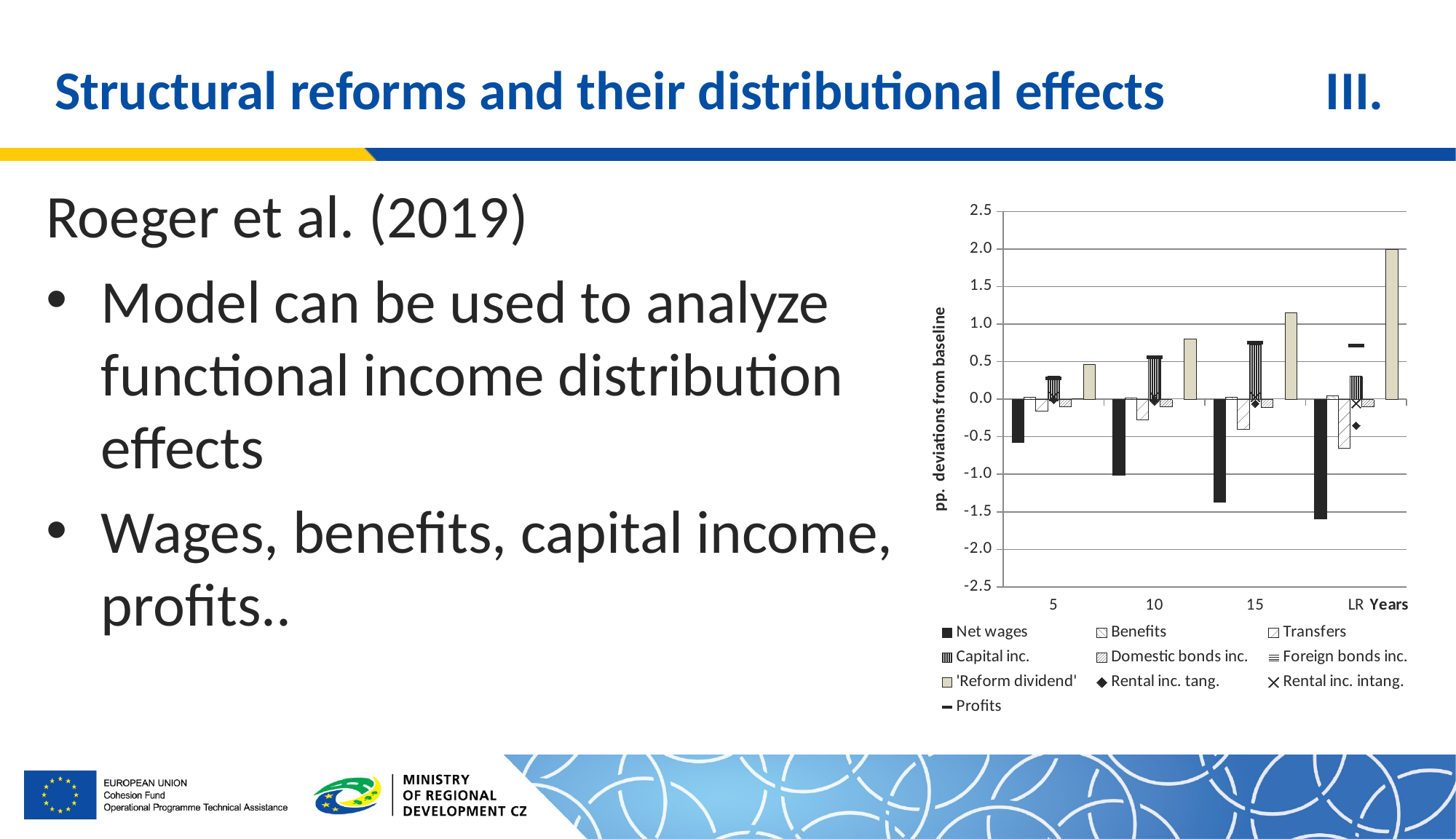

# Structural reforms and their distributional effects             III.
Roeger et al. (2019)
Model can be used to analyze functional income distribution effects
Wages, benefits, capital income,
profits..

### Chart

| Category | Net wages | Benefits | Transfers | Capital inc. | Domestic bonds inc. | Foreign bonds inc. | 'Reform dividend' | Rental inc. tang. | Rental inc. intang. | Profits |
|---|---|---|---|---|---|---|---|---|---|---|
| 5 | -0.572555300261072 | 0.021367375426985698 | -0.154317464595426 | 0.3104702079877586 | -0.09988071631039741 | 0.031297899174195995 | 0.463617998577961 | -0.007119855162539319 | 0.036544236645806194 | 0.28104582650448817 |
| 10 | -1.013884688029464 | 0.017739392268296003 | -0.2790473134293789 | 0.5686526897642622 | -0.0954982100083122 | -0.0015291974063136801 | 0.803567326840938 | -0.0280415240852889 | 0.0373755356781404 | 0.5593186781713992 |
| 15 | -1.372399732827429 | 0.023396909328589705 | -0.400866277879109 | 0.725898255904569 | -0.1133014987950105 | -0.015775841192055107 | 1.153048185460448 | -0.058978719374032096 | 0.0288329409983418 | 0.7560440342802578 |
| LR | -1.592015919529775 | 0.041804654354510896 | -0.648930345460088 | 0.306110074974735 | -0.0992752579246288 | 0.0004010563611928171 | 1.991905737224048 | -0.350871949558464 | -0.054380126731945505 | 0.7123580256818798 |